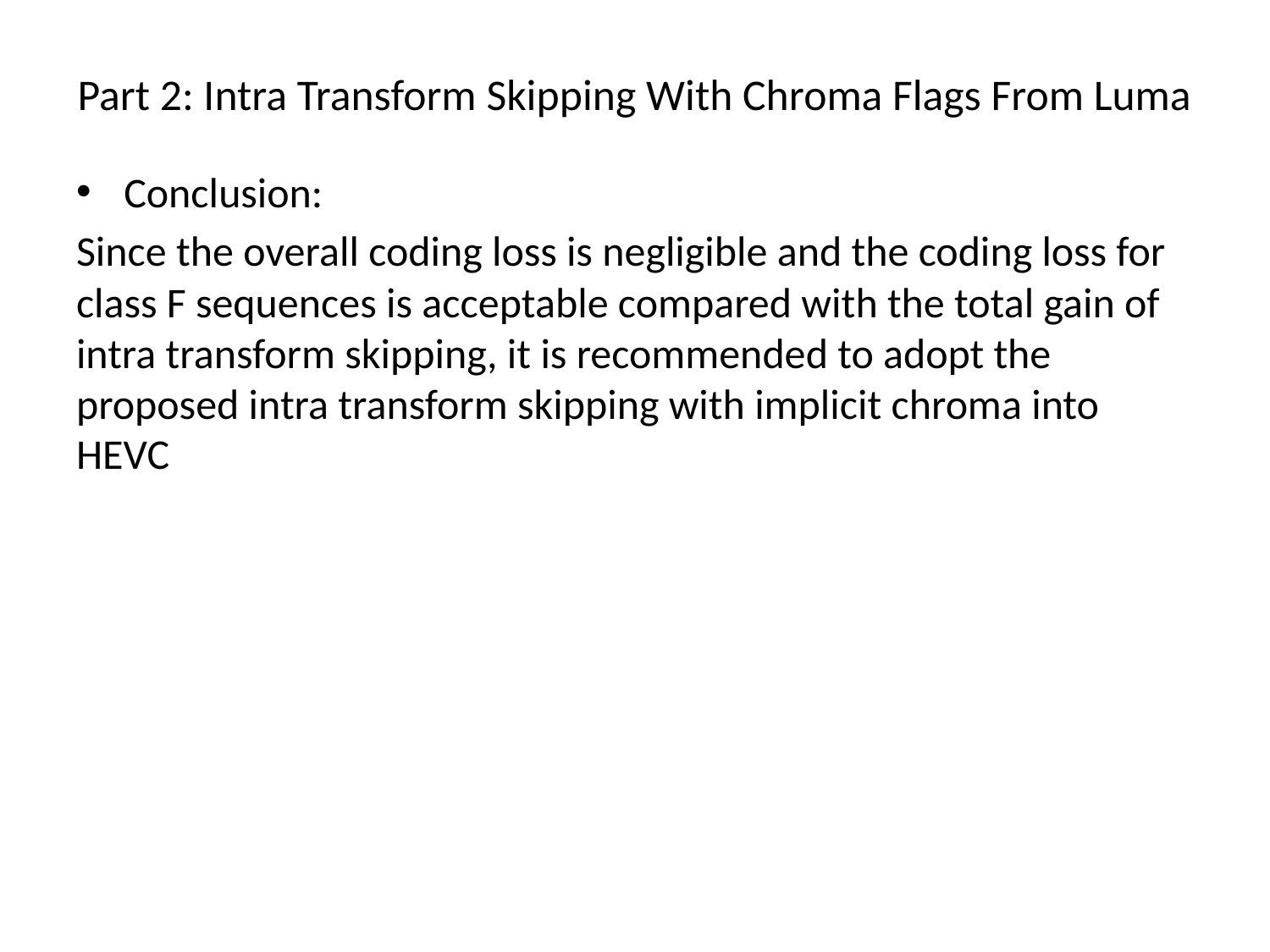

# Part 2: Intra Transform Skipping With Chroma Flags From Luma
Conclusion:
Since the overall coding loss is negligible and the coding loss for class F sequences is acceptable compared with the total gain of intra transform skipping, it is recommended to adopt the proposed intra transform skipping with implicit chroma into HEVC